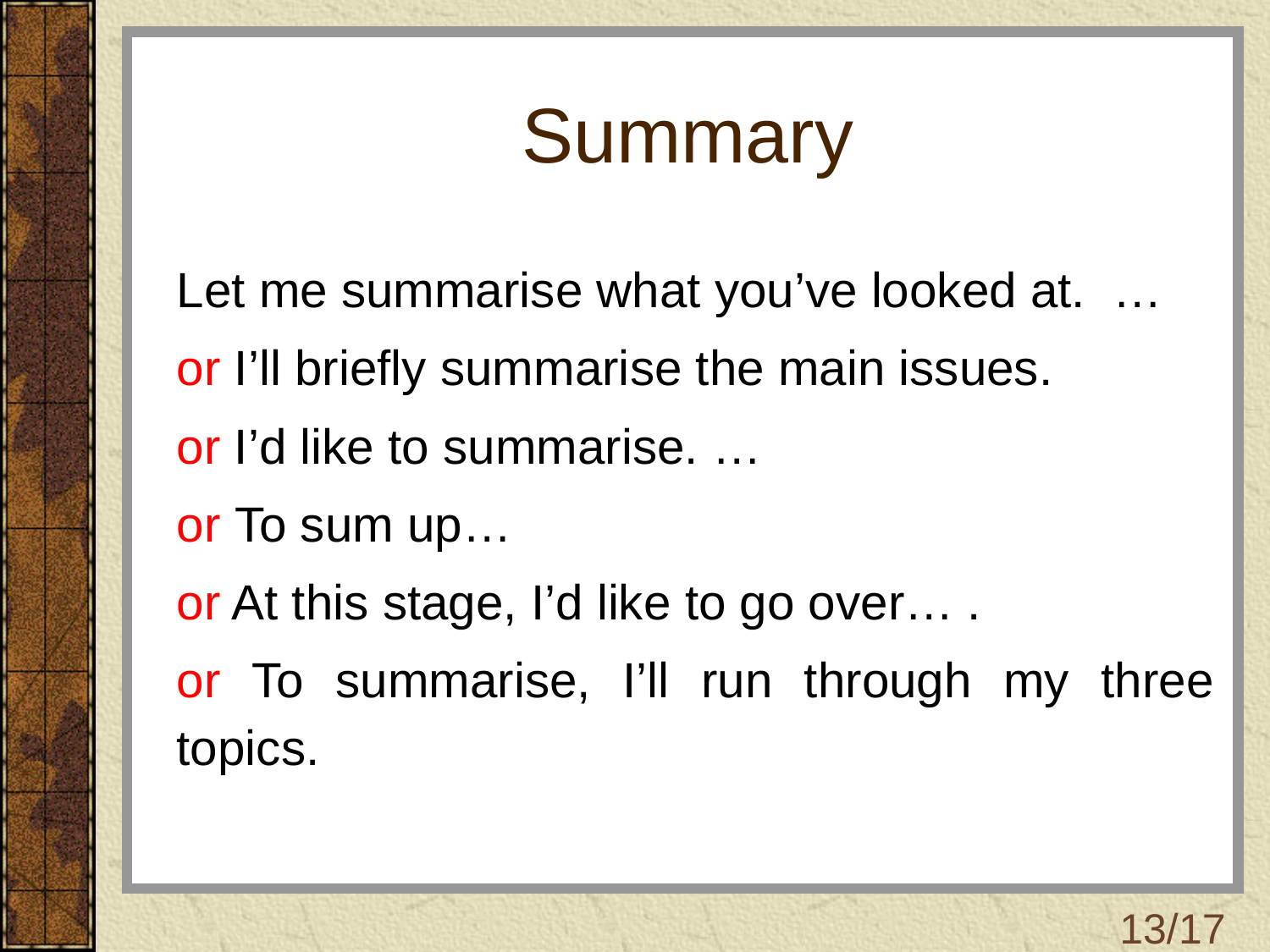

# Summary
Let me summarise what you’ve looked at.  …
or I’ll briefly summarise the main issues.
or I’d like to summarise. …
or To sum up…
or At this stage, I’d like to go over… .
or To summarise, I’ll run through my three topics.

13/17